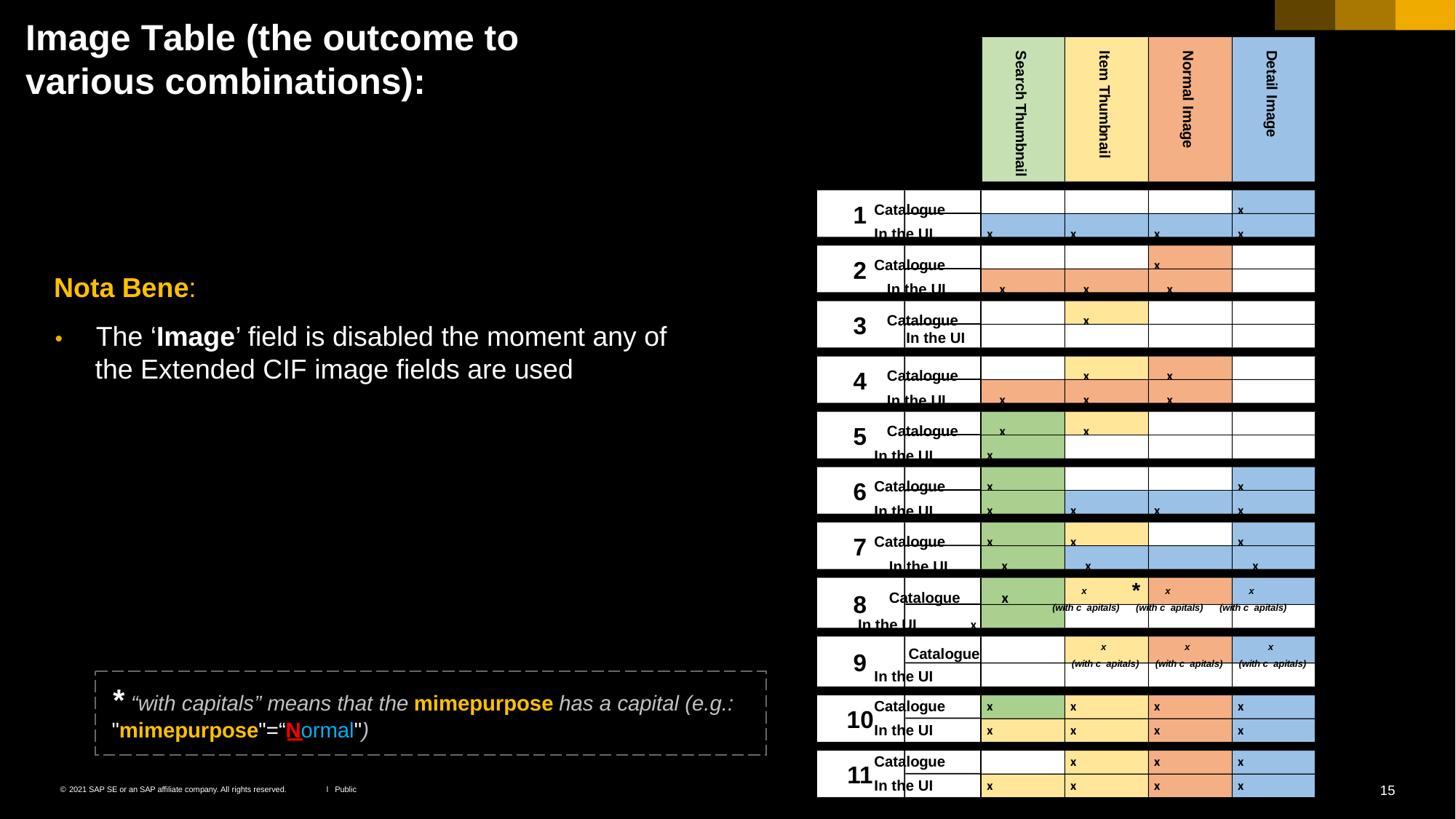

Image Table (the outcome to
various combinations):

   Detail Image
   Normal Image
   Item Thumbnail
   Search Thumbnail

Catalogue	x
In the UI	x	x	x	x
Catalogue	x
1

2

Nota Bene:
In the UI	x	x	x
Catalogue	x

3
•	The ‘Image’ field is disabled the moment any of

In the UI

the Extended CIF image fields are used

Catalogue	x	x
4

In the UI	x	x	x
Catalogue	x	x

5

In the UI	x
Catalogue	x	x

6

In the UI	x	x	x	x
Catalogue	x	x	x

7

In the UI	x	x	x
Catalogue	x	(with cxapitals)	(with cxapitals)	(with cxapitals)

*

8

In the UI	x

Catalogue	(with cxapitals)	(with cxapitals)	(with cxapitals)
9

In the UI
Catalogue	x	x	x	x
In the UI	x	x	x	x
Catalogue	x	x	x
In the UI	x	x	x	x

*“with capitals” means that themimepurposehas a capital (e.g.:
"mimepurpose"=“Normal")

10

11

©2021 SAP SE or an SAP affiliate company. All rights reserved.	ǀ	Public	15